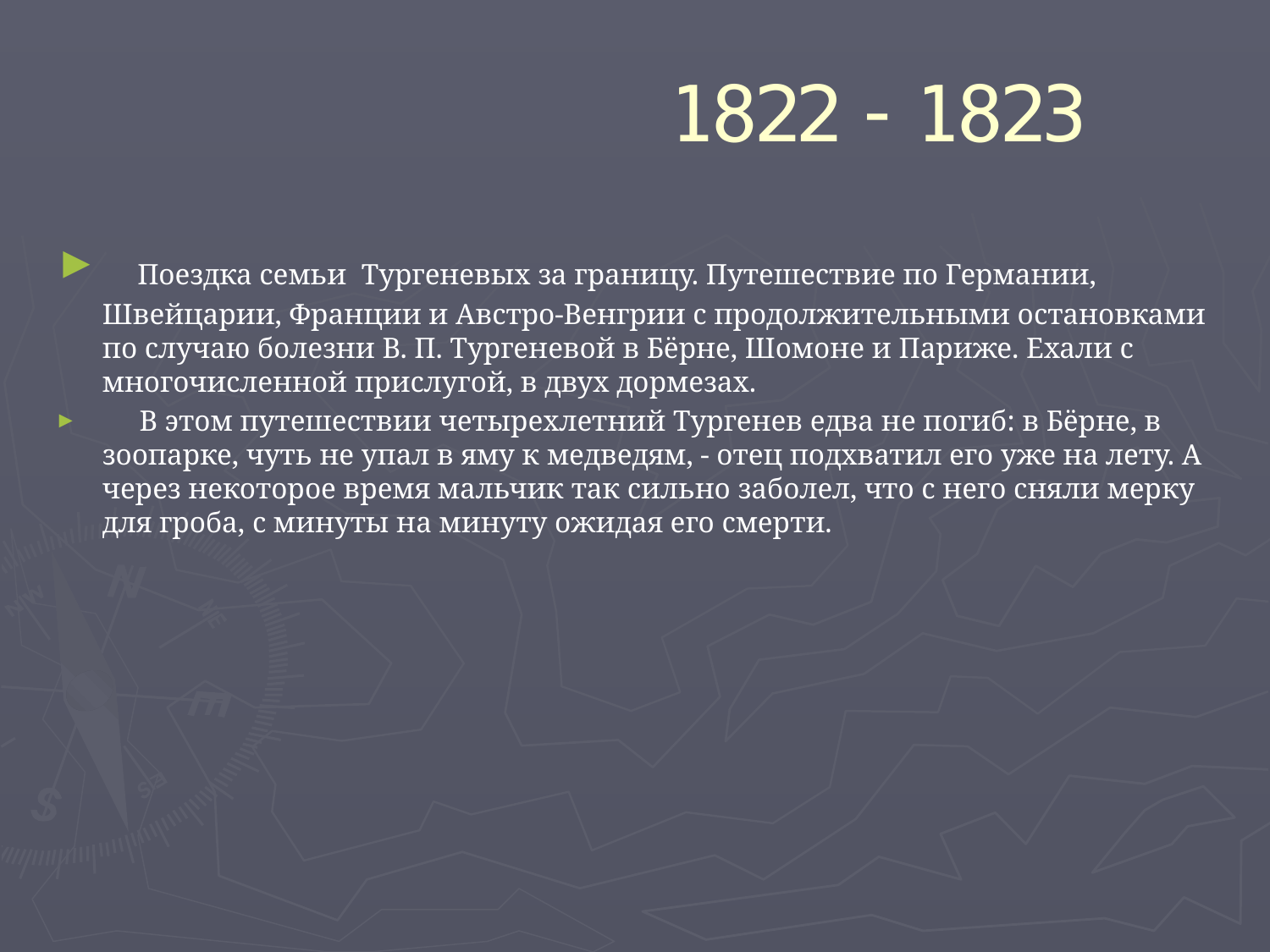

# 1822 - 1823
  Поездка семьи  Тургеневых за границу. Путешествие по Германии, Швейцарии, Франции и Австро-Венгрии с продолжительными остановками по случаю болезни В. П. Тургеневой в Бёрне, Шомоне и Париже. Ехали с многочисленной прислугой, в двух дормезах.
     В этом путешествии четырехлетний Тургенев едва не погиб: в Бёрне, в зоопарке, чуть не упал в яму к медведям, - отец подхватил его уже на лету. А через некоторое время мальчик так сильно заболел, что с него сняли мерку для гроба, с минуты на минуту ожидая его смерти.